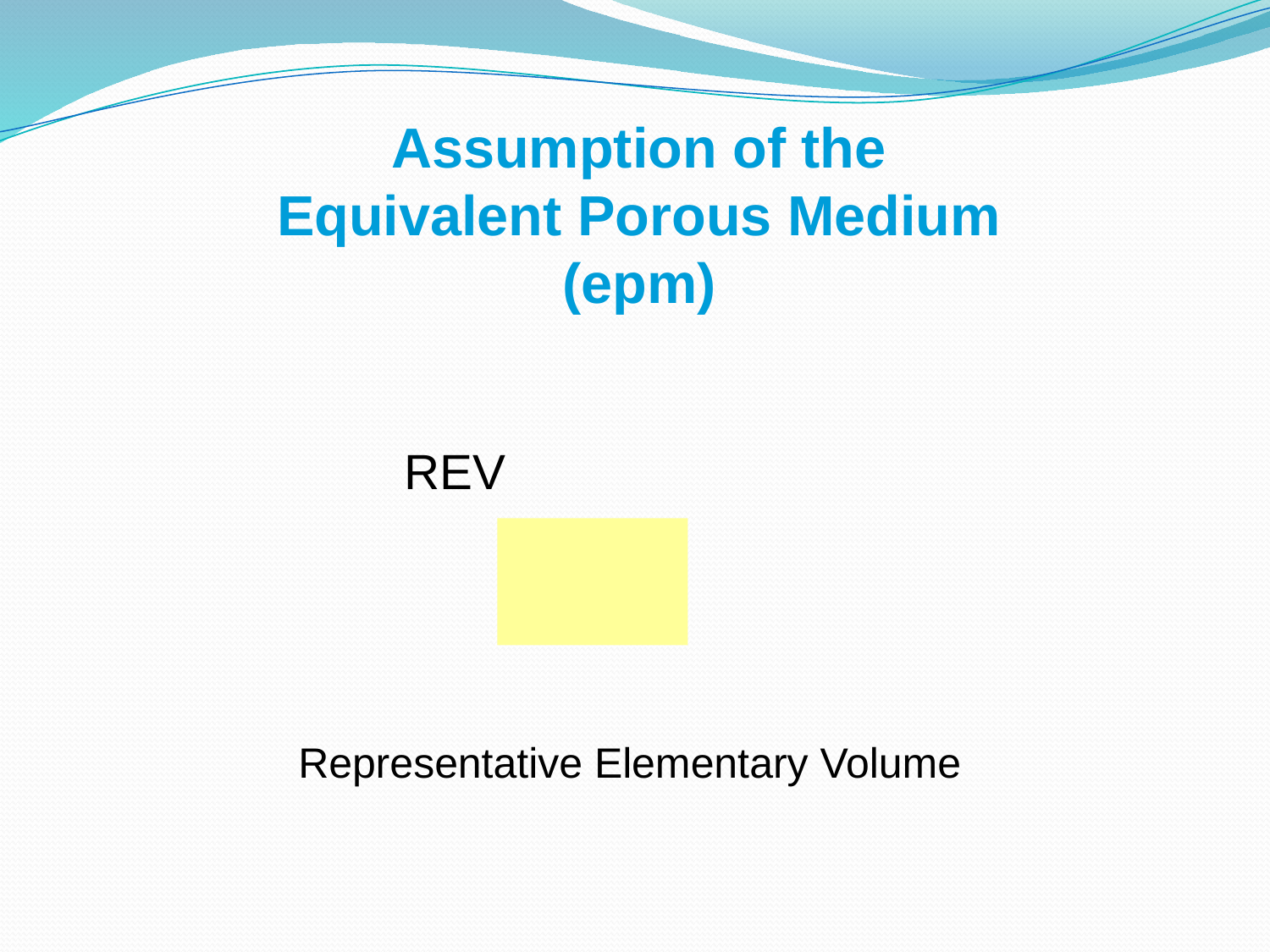

Assumption of the
Equivalent Porous Medium
(epm)
REV

Representative Elementary Volume